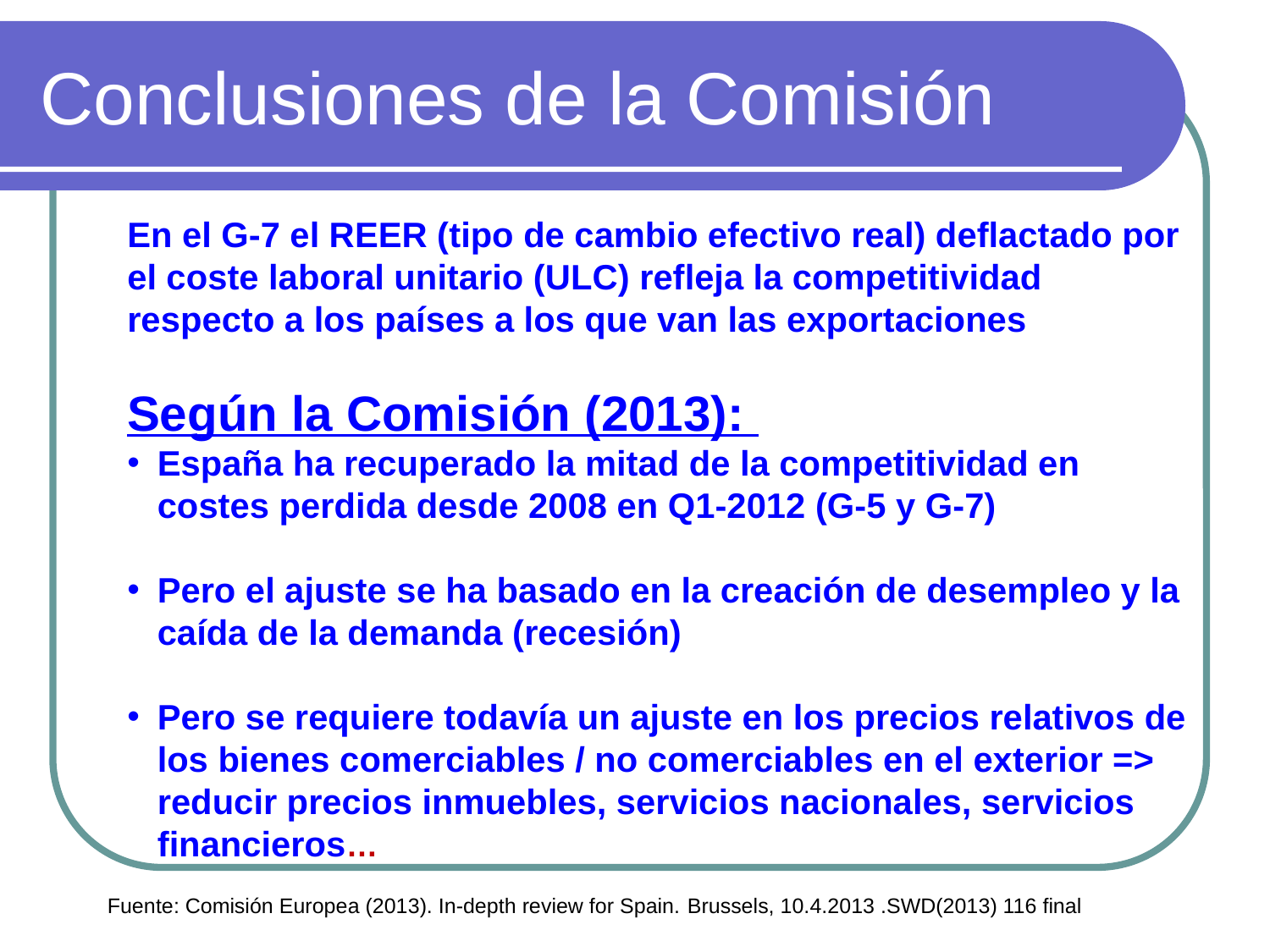

# Conclusiones de la Comisión
En el G-7 el REER (tipo de cambio efectivo real) deflactado por el coste laboral unitario (ULC) refleja la competitividad respecto a los países a los que van las exportaciones

Según la Comisión (2013):
España ha recuperado la mitad de la competitividad en costes perdida desde 2008 en Q1-2012 (G-5 y G-7)

Pero el ajuste se ha basado en la creación de desempleo y la caída de la demanda (recesión)

Pero se requiere todavía un ajuste en los precios relativos de los bienes comerciables / no comerciables en el exterior => reducir precios inmuebles, servicios nacionales, servicios financieros…
Fuente: Comisión Europea (2013). In-depth review for Spain. Brussels, 10.4.2013 .SWD(2013) 116 final